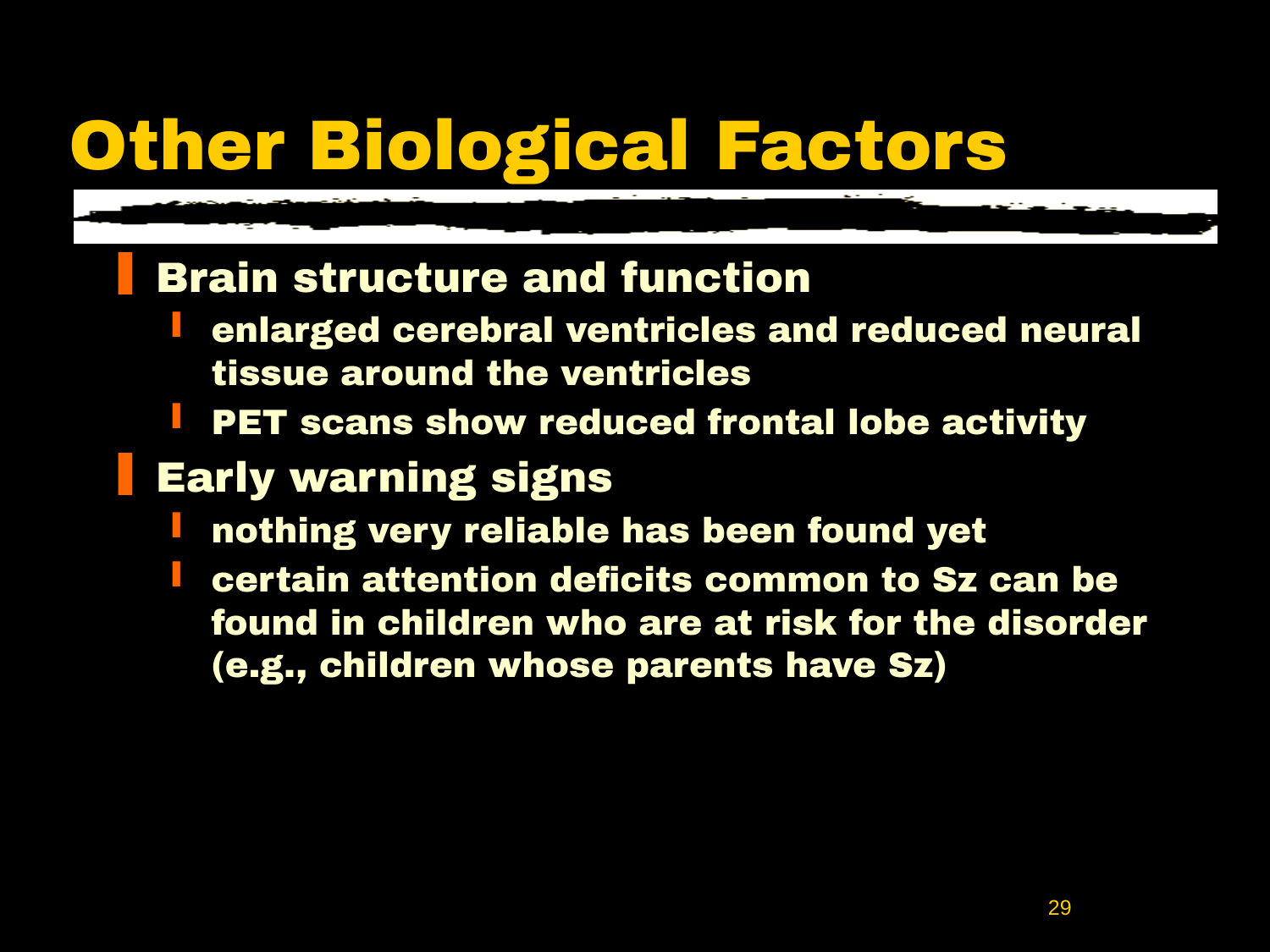

# Other Biological Factors
Brain structure and function
enlarged cerebral ventricles and reduced neural tissue around the ventricles
PET scans show reduced frontal lobe activity
Early warning signs
nothing very reliable has been found yet
certain attention deficits common to Sz can be found in children who are at risk for the disorder (e.g., children whose parents have Sz)